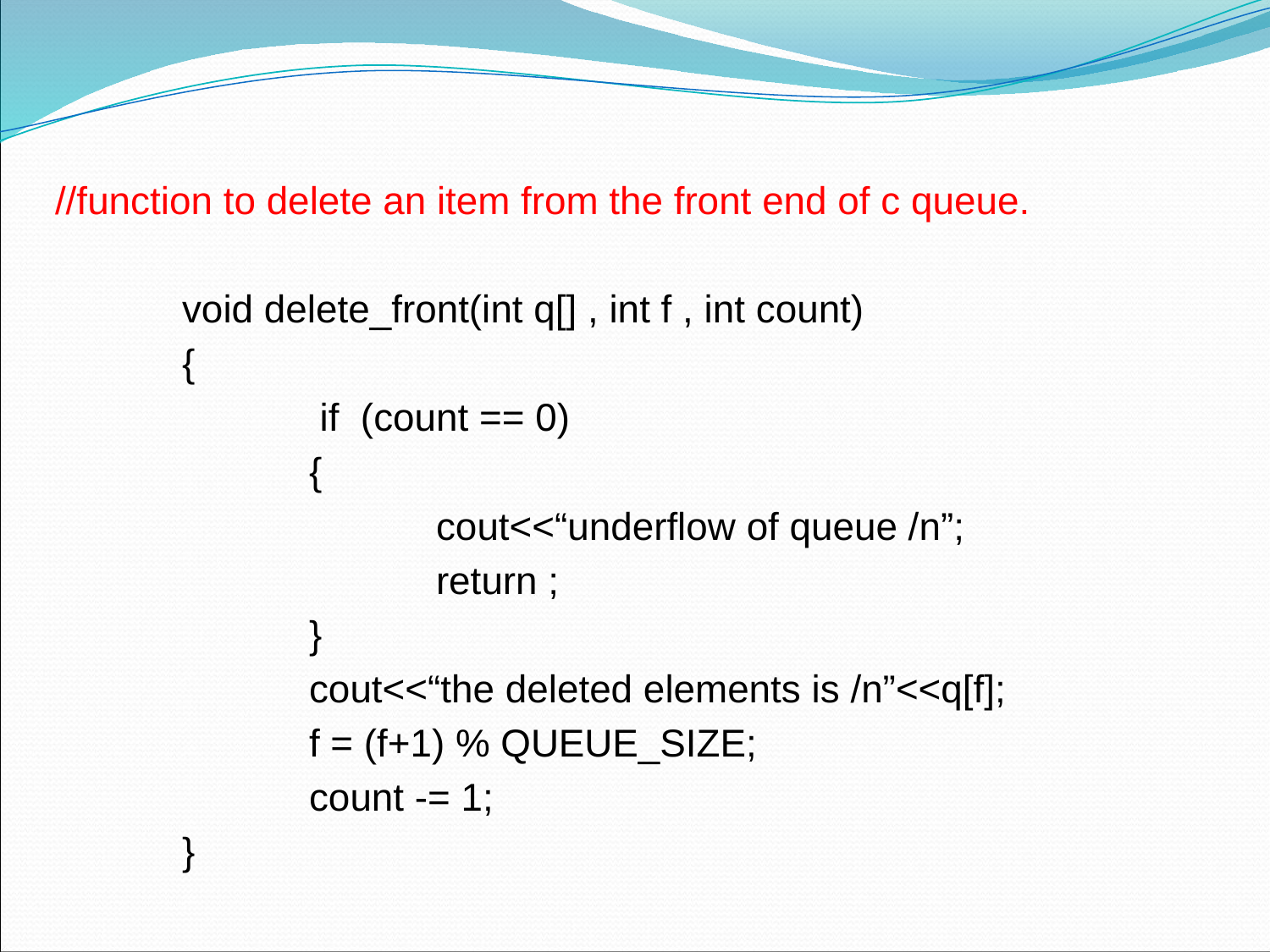

//function to delete an item from the front end of c queue.

	void delete_front(int q[] , int f , int count)
	{
		 if  (count == 0)
		{
			cout<<“underflow of queue /n”;
			return ;
		}
		cout<<“the deleted elements is /n”<<q[f];
		f = (f+1) % QUEUE_SIZE;
		count -= 1;
	}